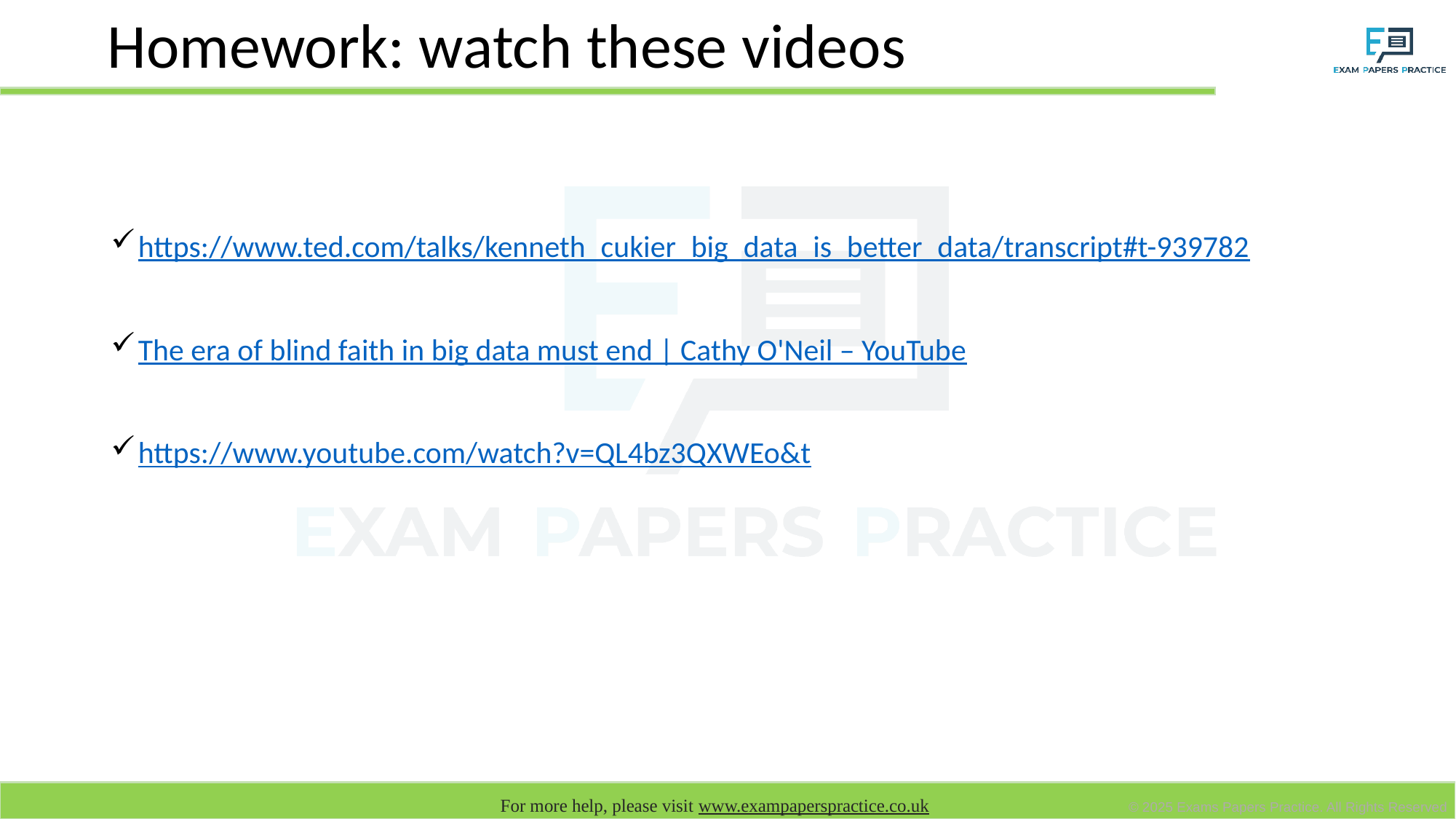

# Homework: watch these videos
https://www.ted.com/talks/kenneth_cukier_big_data_is_better_data/transcript#t-939782

The era of blind faith in big data must end | Cathy O'Neil – YouTube

https://www.youtube.com/watch?v=QL4bz3QXWEo&t